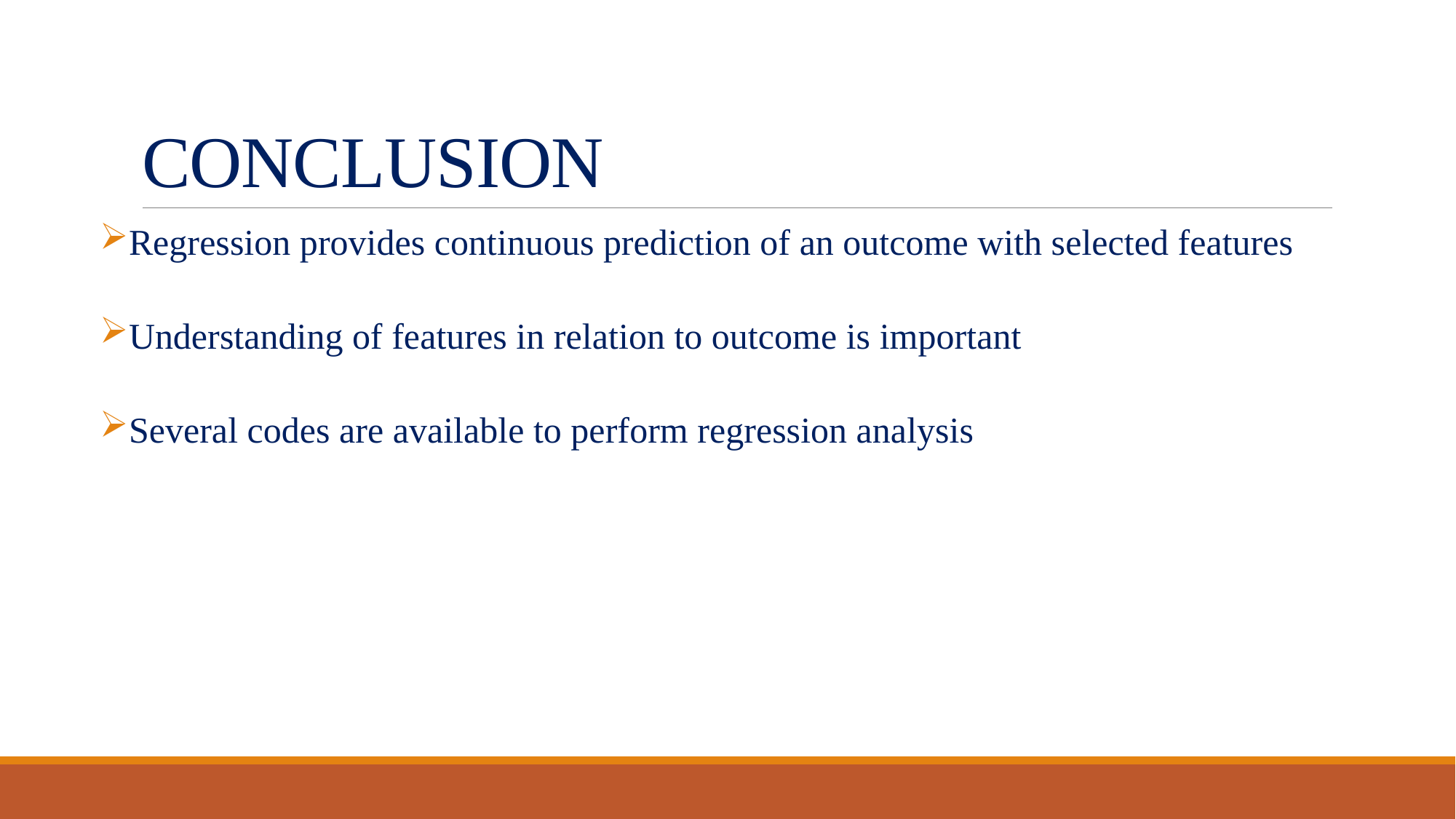

# CONCLUSION
Regression provides continuous prediction of an outcome with selected features
Understanding of features in relation to outcome is important
Several codes are available to perform regression analysis